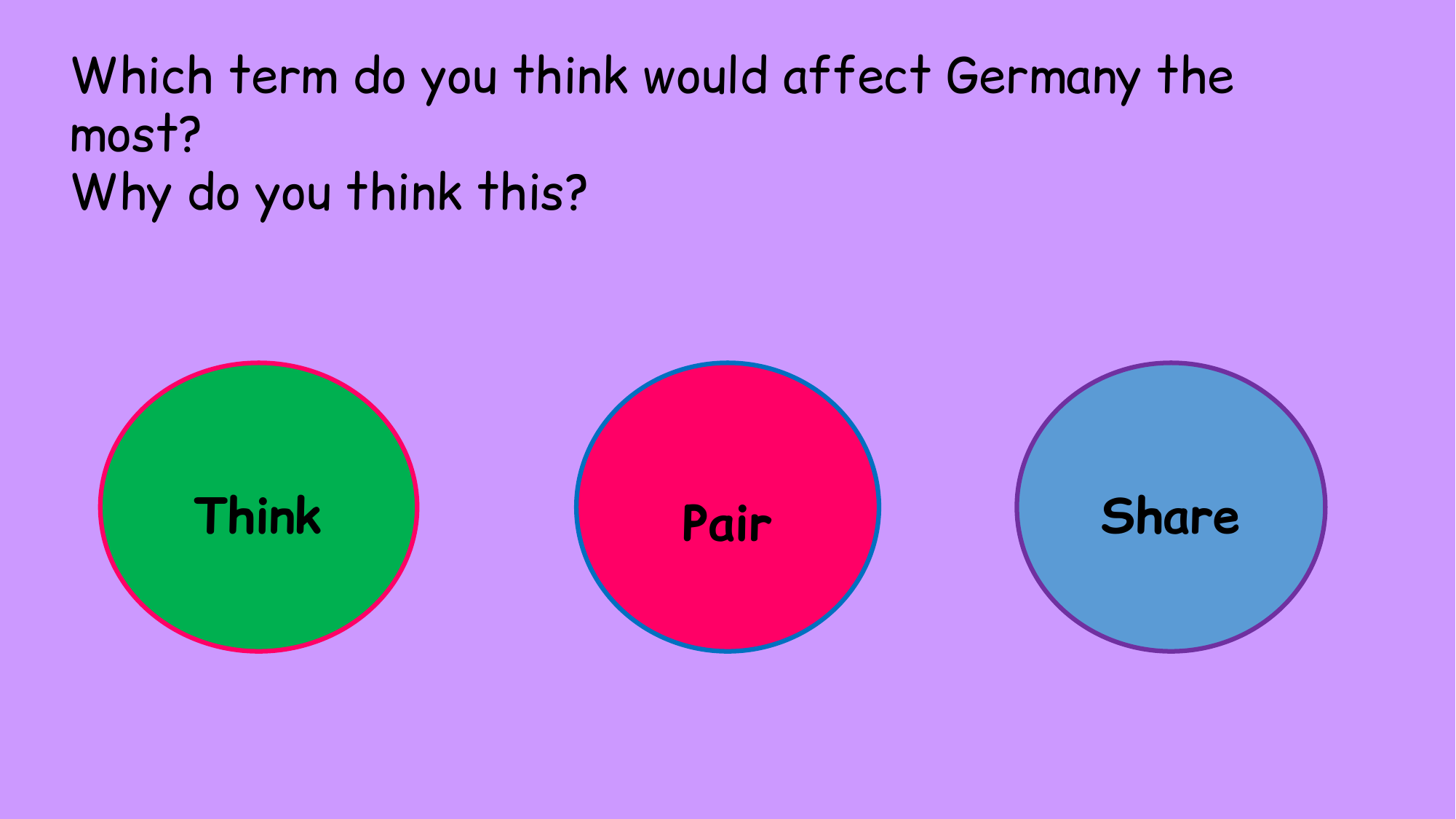

Which term do you think would affect Germany the most?
Why do you think this?

Think
Share
Pair